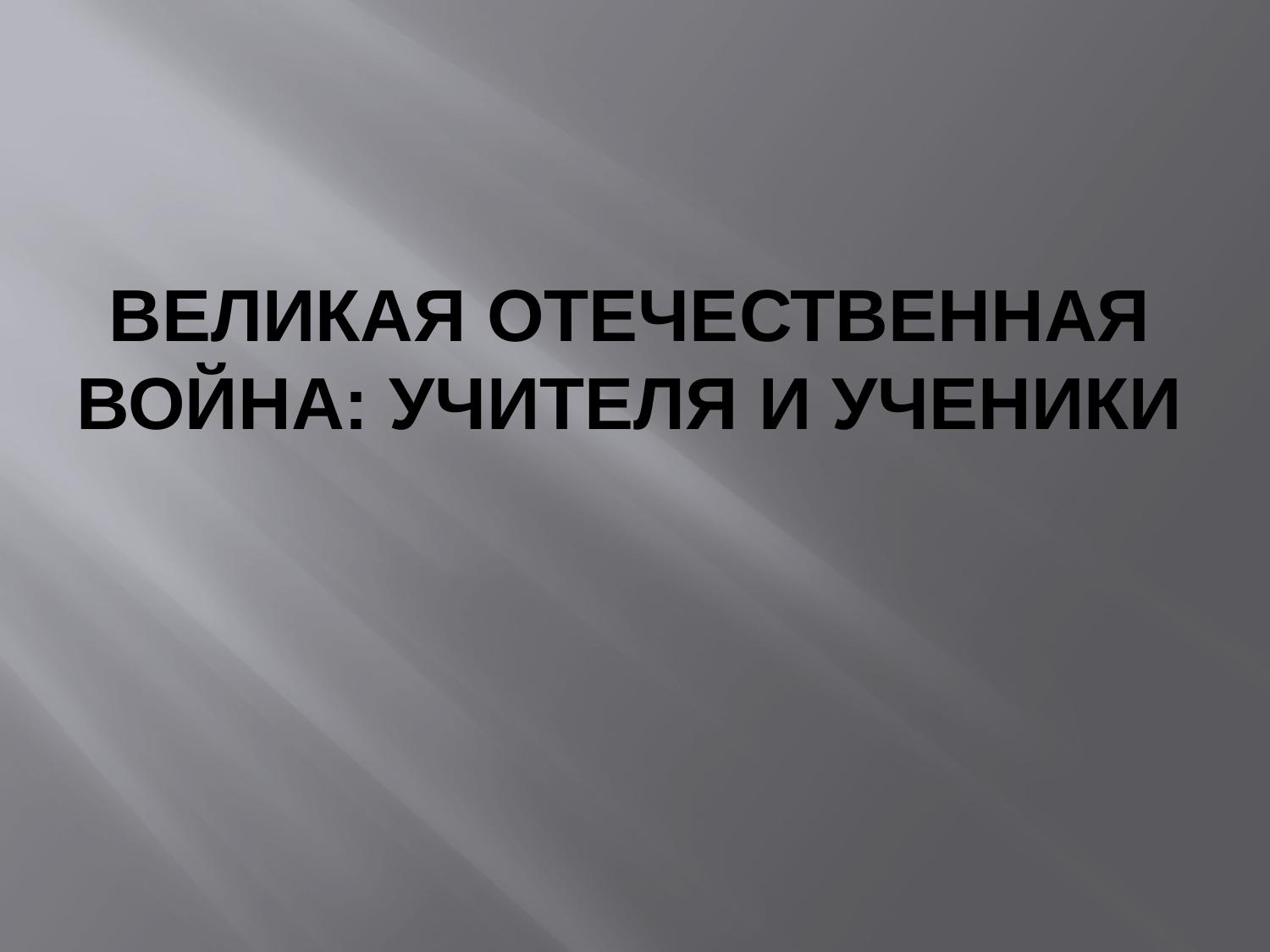

# Великая Отечественная война: учителя и ученики